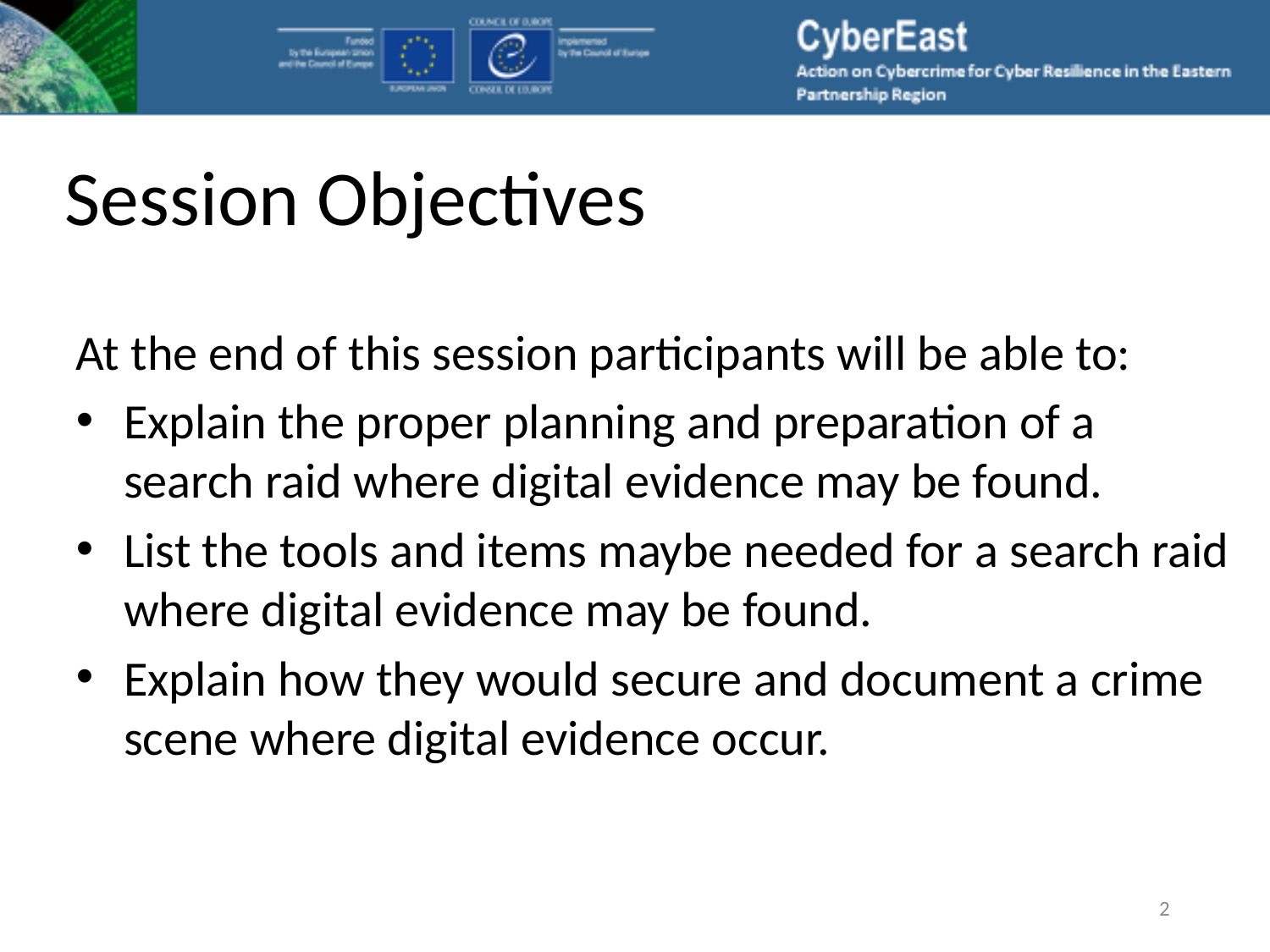

# Session Objectives
At the end of this session participants will be able to:
Explain the proper planning and preparation of a search raid where digital evidence may be found.
List the tools and items maybe needed for a search raid where digital evidence may be found.
Explain how they would secure and document a crime scene where digital evidence occur.
2